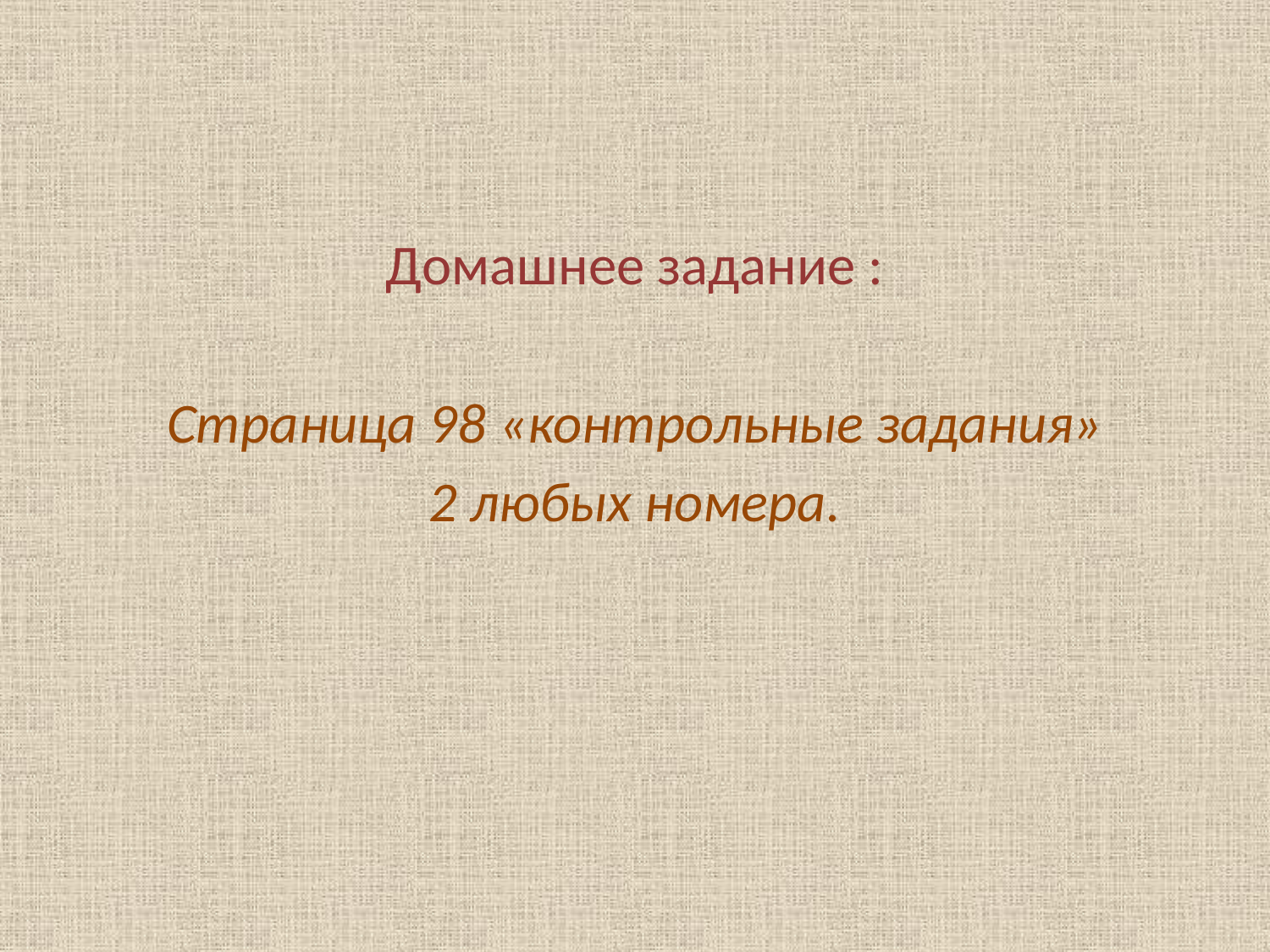

#
Домашнее задание :

Страница 98 «контрольные задания»
2 любых номера.